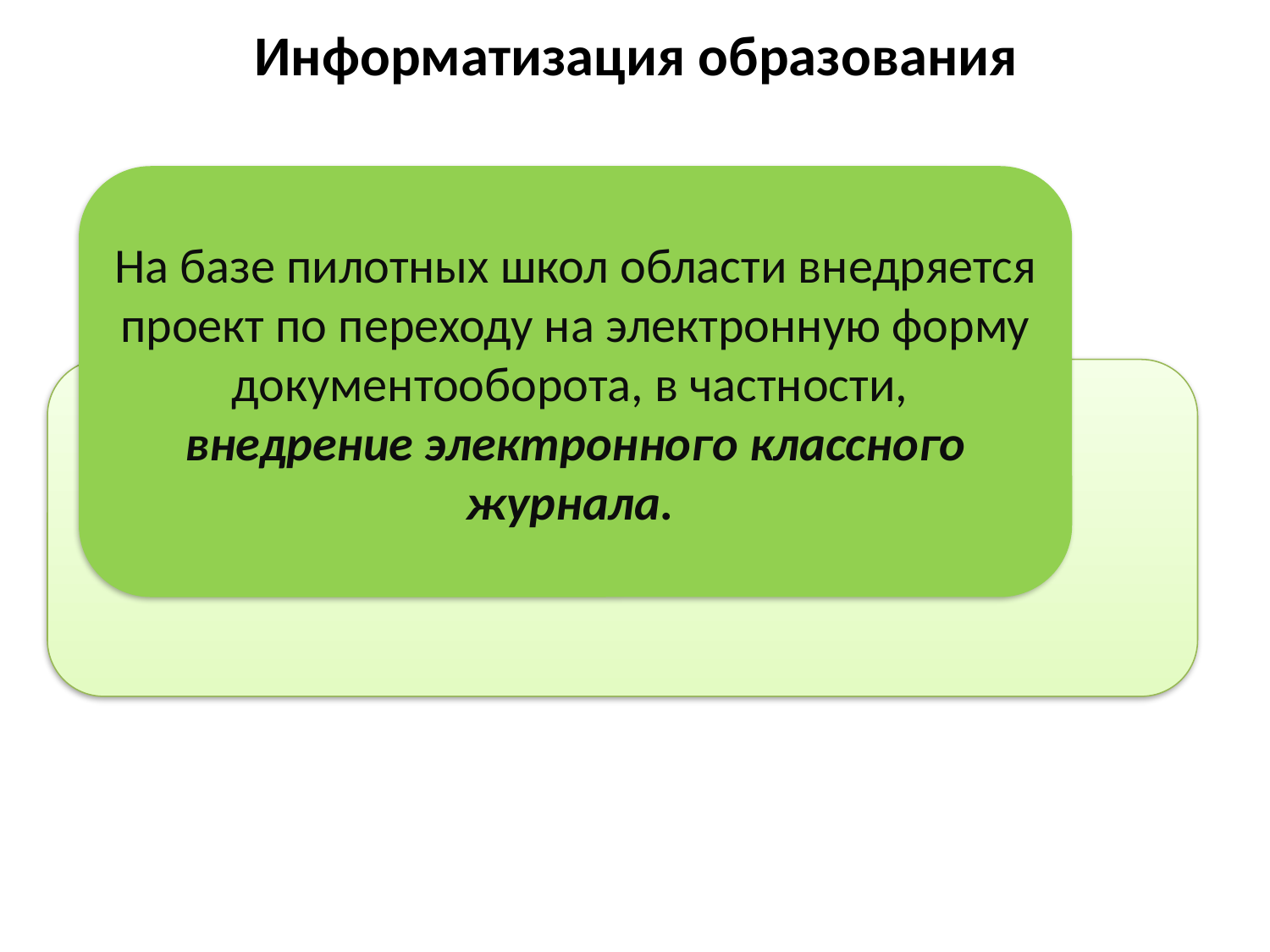

# Информатизация образования
На базе пилотных школ области внедряется проект по переходу на электронную форму документооборота, в частности,
внедрение электронного классного журнала.